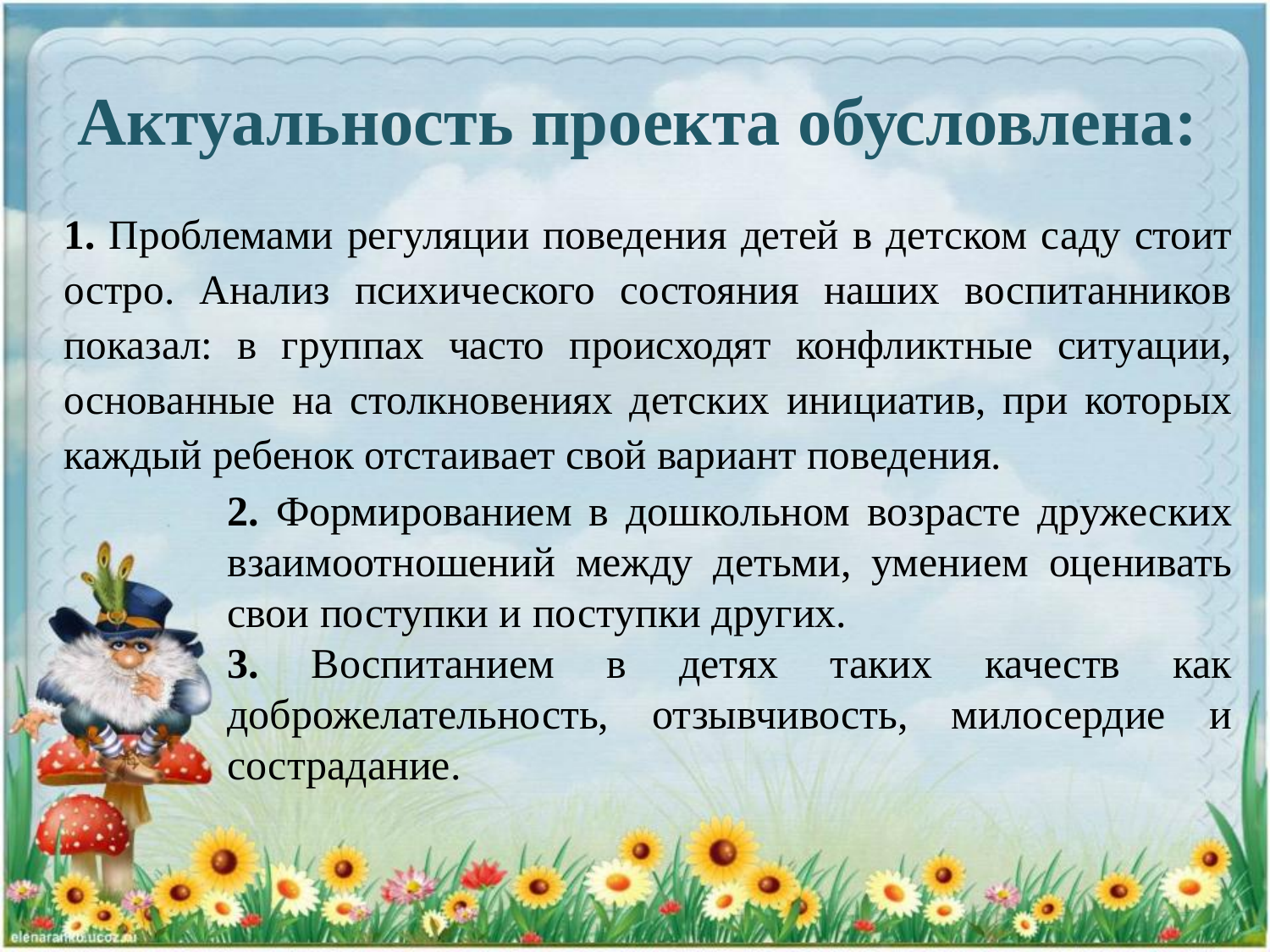

# Актуальность проекта обусловлена:
1. Проблемами регуляции поведения детей в детском саду стоит остро. Анализ психического состояния наших воспитанников показал: в группах часто происходят конфликтные ситуации, основанные на столкновениях детских инициатив, при которых каждый ребенок отстаивает свой вариант поведения.

2. Формированием в дошкольном возрасте дружеских взаимоотношений между детьми, умением оценивать свои поступки и поступки других.
3. Воспитанием в детях таких качеств как доброжелательность, отзывчивость, милосердие и сострадание.